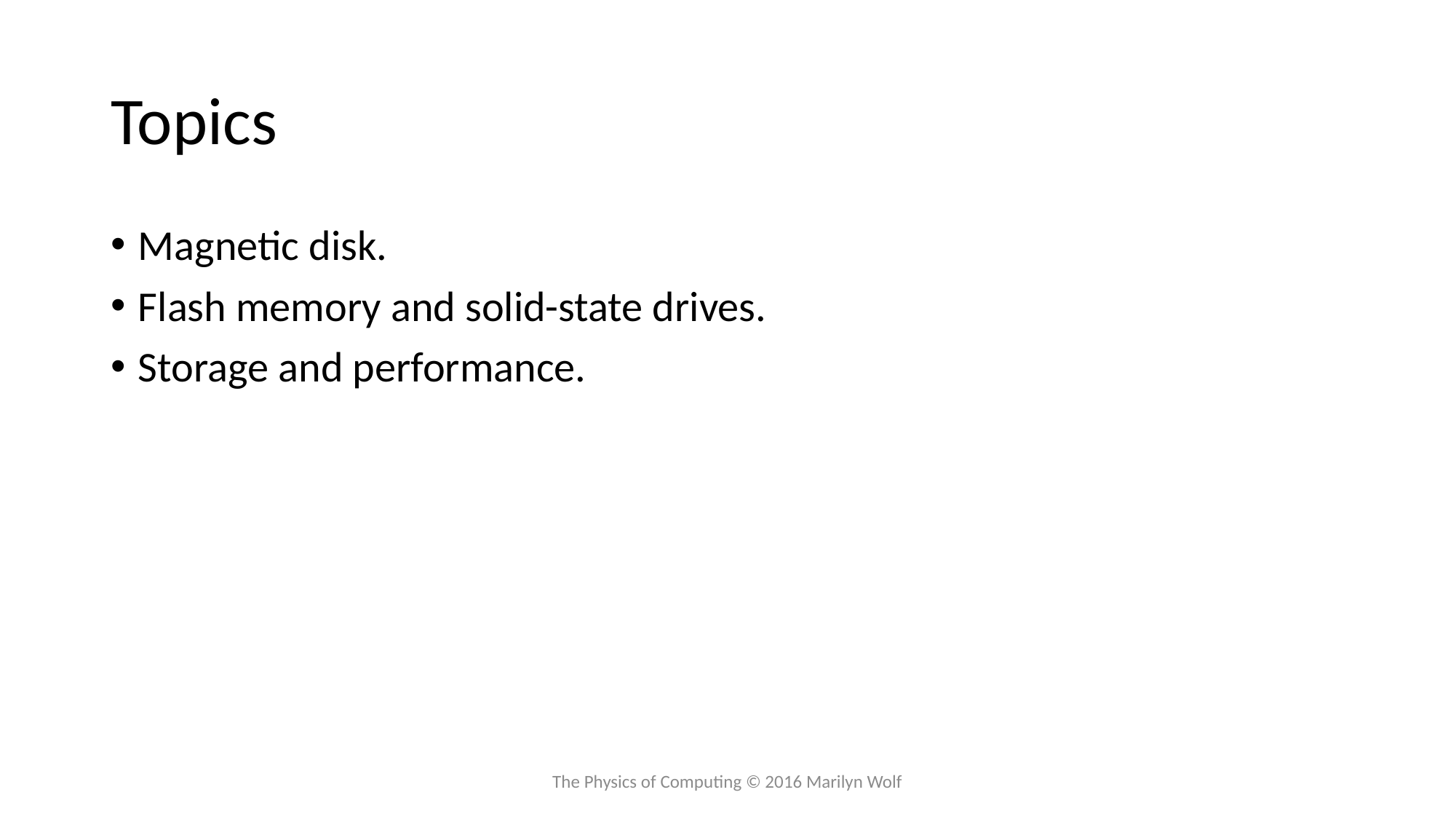

# Topics
Magnetic disk.
Flash memory and solid-state drives.
Storage and performance.
The Physics of Computing © 2016 Marilyn Wolf